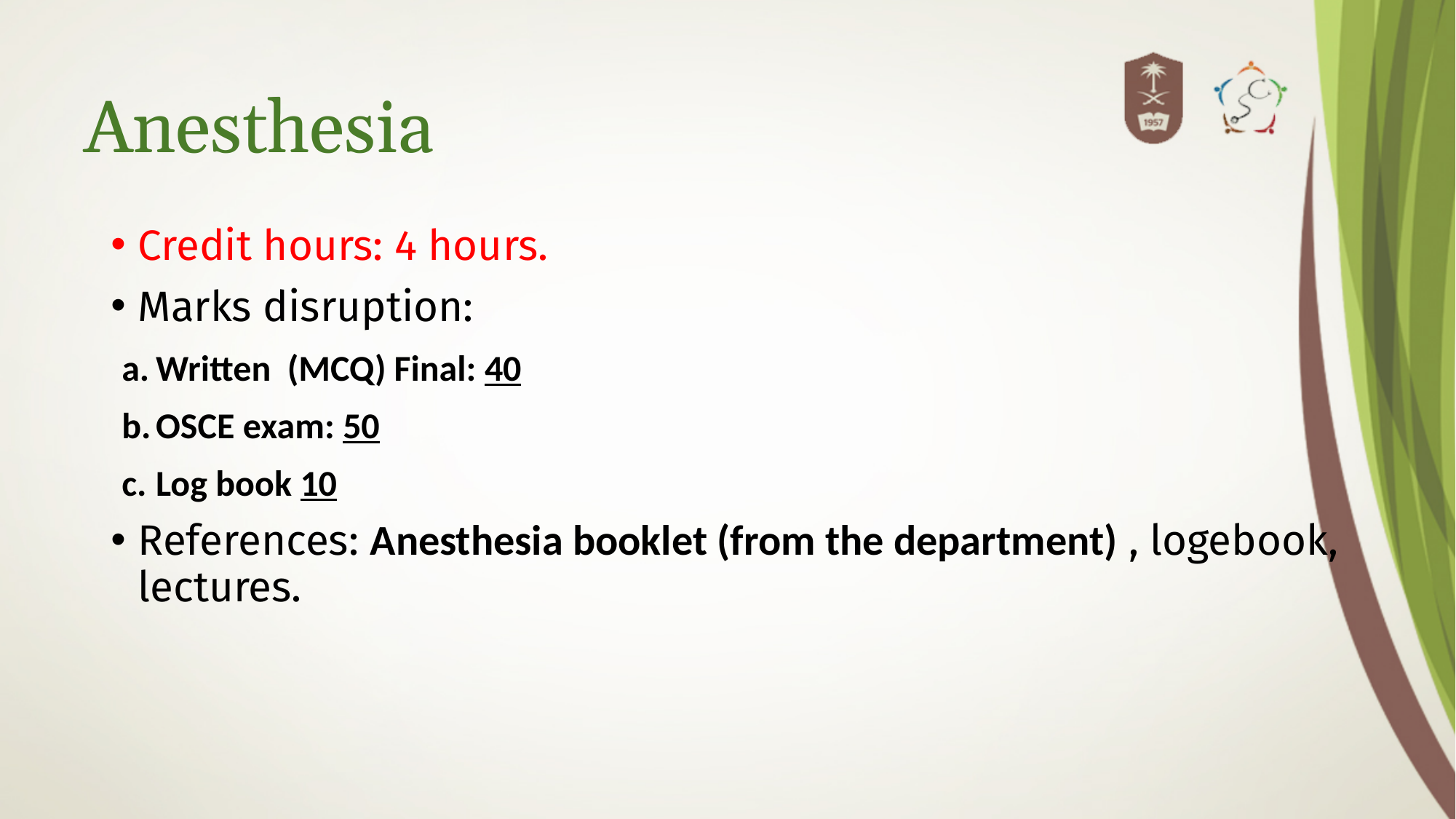

# Anesthesia
Credit hours: 4 hours.
Marks disruption:
Written  (MCQ) Final: 40
OSCE exam: 50
Log book 10
References: Anesthesia booklet (from the department) , logebook, lectures.